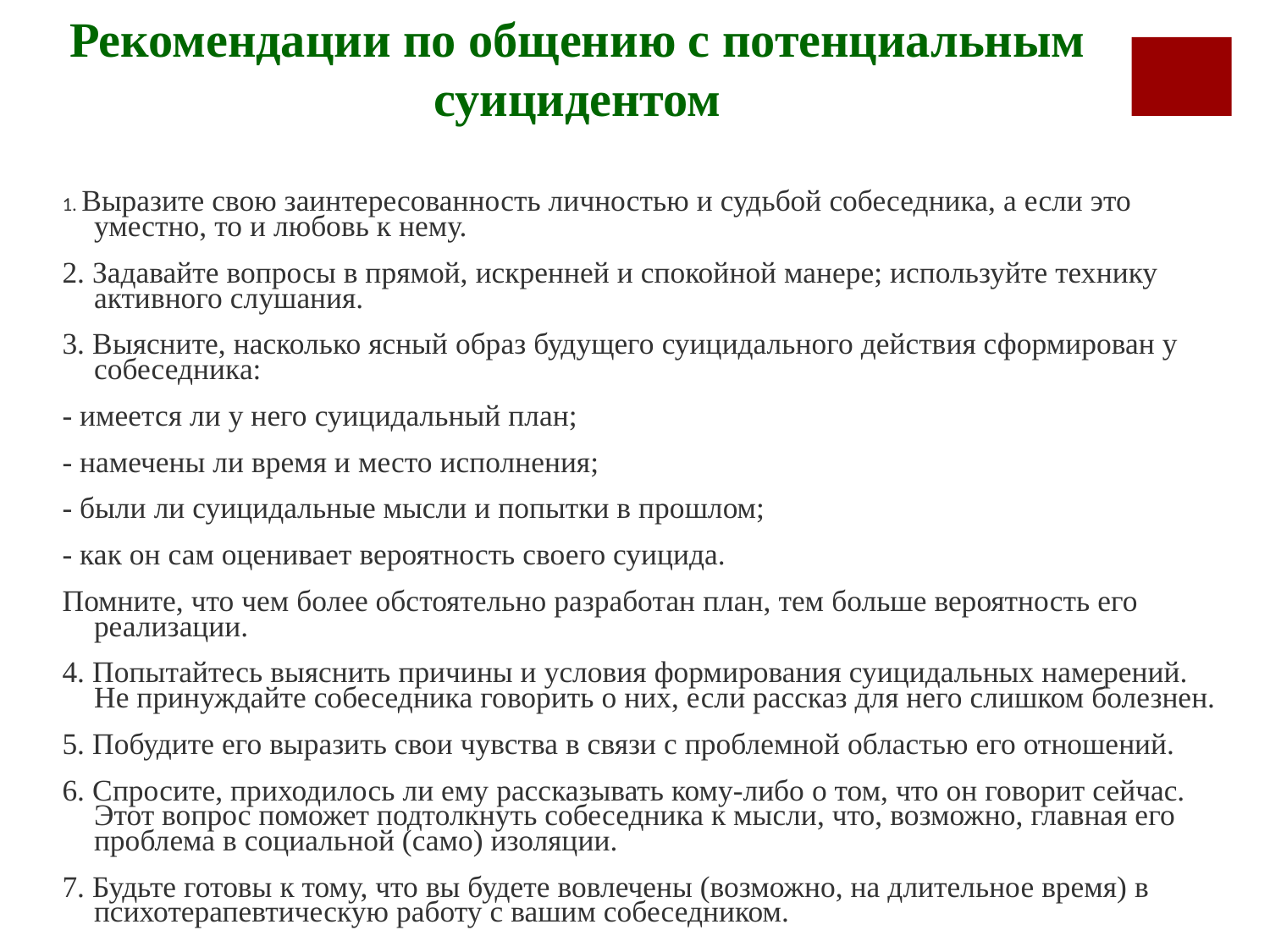

Рекомендации по общению с потенциальным суицидентом
1. Выразите свою заинтересованность личностью и судьбой собеседника, а если это уместно, то и любовь к нему.
2. Задавайте вопросы в прямой, искренней и спокойной манере; используйте технику активного слушания.
3. Выясните, насколько ясный образ будущего суицидального действия сформирован у собеседника:
- имеется ли у него суицидальный план;
- намечены ли время и место исполнения;
- были ли суицидальные мысли и попытки в прошлом;
- как он сам оценивает вероятность своего суицида.
Помните, что чем более обстоятельно разработан план, тем больше вероятность его реализации.
4. Попытайтесь выяснить причины и условия формирования суицидальных намерений. Не принуждайте собеседника говорить о них, если рассказ для него слишком болезнен.
5. Побудите его выразить свои чувства в связи с проблемной областью его отношений.
6. Спросите, приходилось ли ему рассказывать кому-либо о том, что он говорит сейчас. Этот вопрос поможет подтолкнуть собеседника к мысли, что, возможно, главная его проблема в социальной (само) изоляции.
7. Будьте готовы к тому, что вы будете вовлечены (возможно, на длительное время) в психотерапевтическую работу с вашим собеседником.